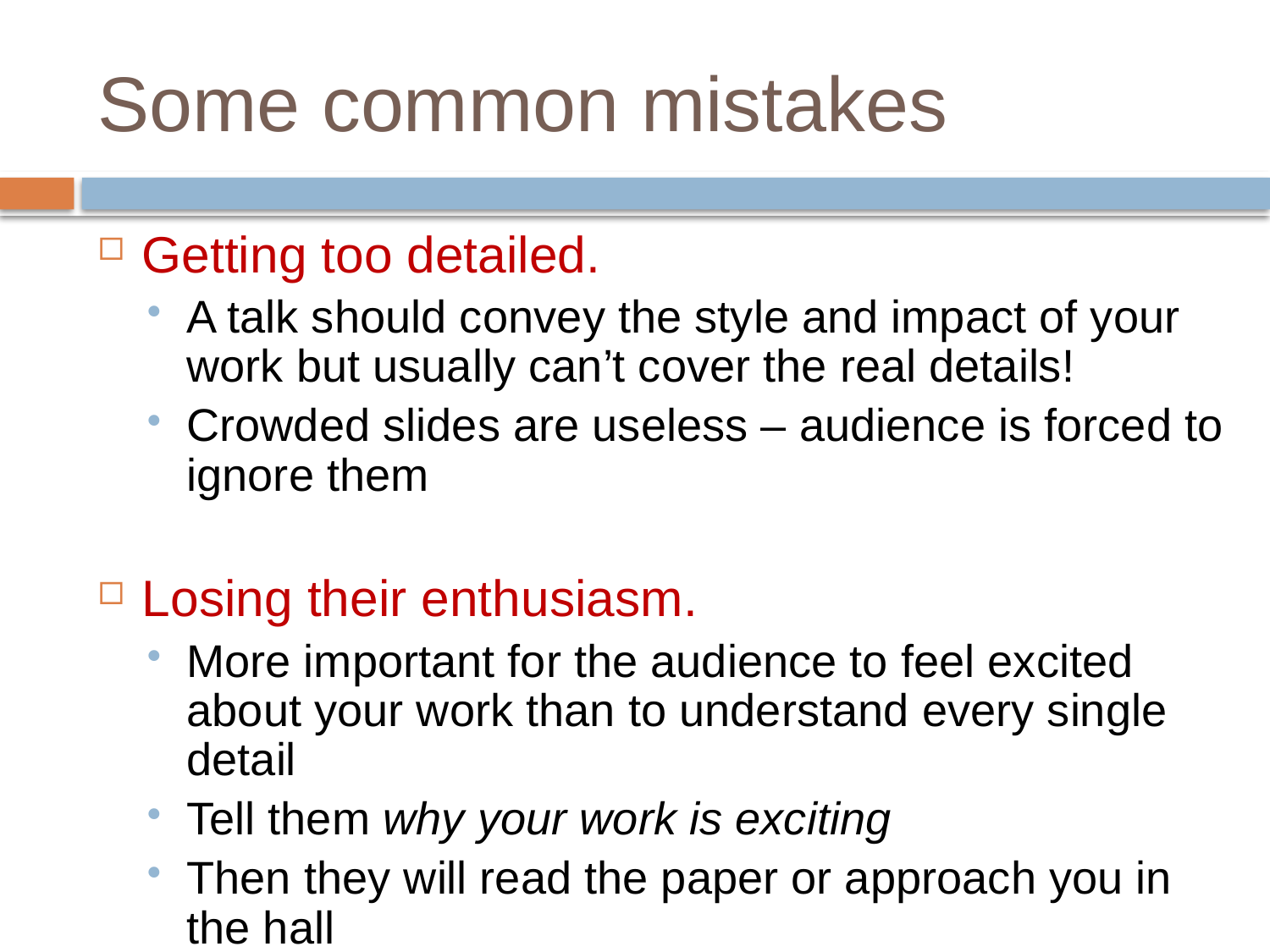

# Some common mistakes
Getting too detailed.
A talk should convey the style and impact of your work but usually can’t cover the real details!
Crowded slides are useless – audience is forced to ignore them

Losing their enthusiasm.
More important for the audience to feel excited about your work than to understand every single detail
Tell them why your work is exciting
Then they will read the paper or approach you in the hall